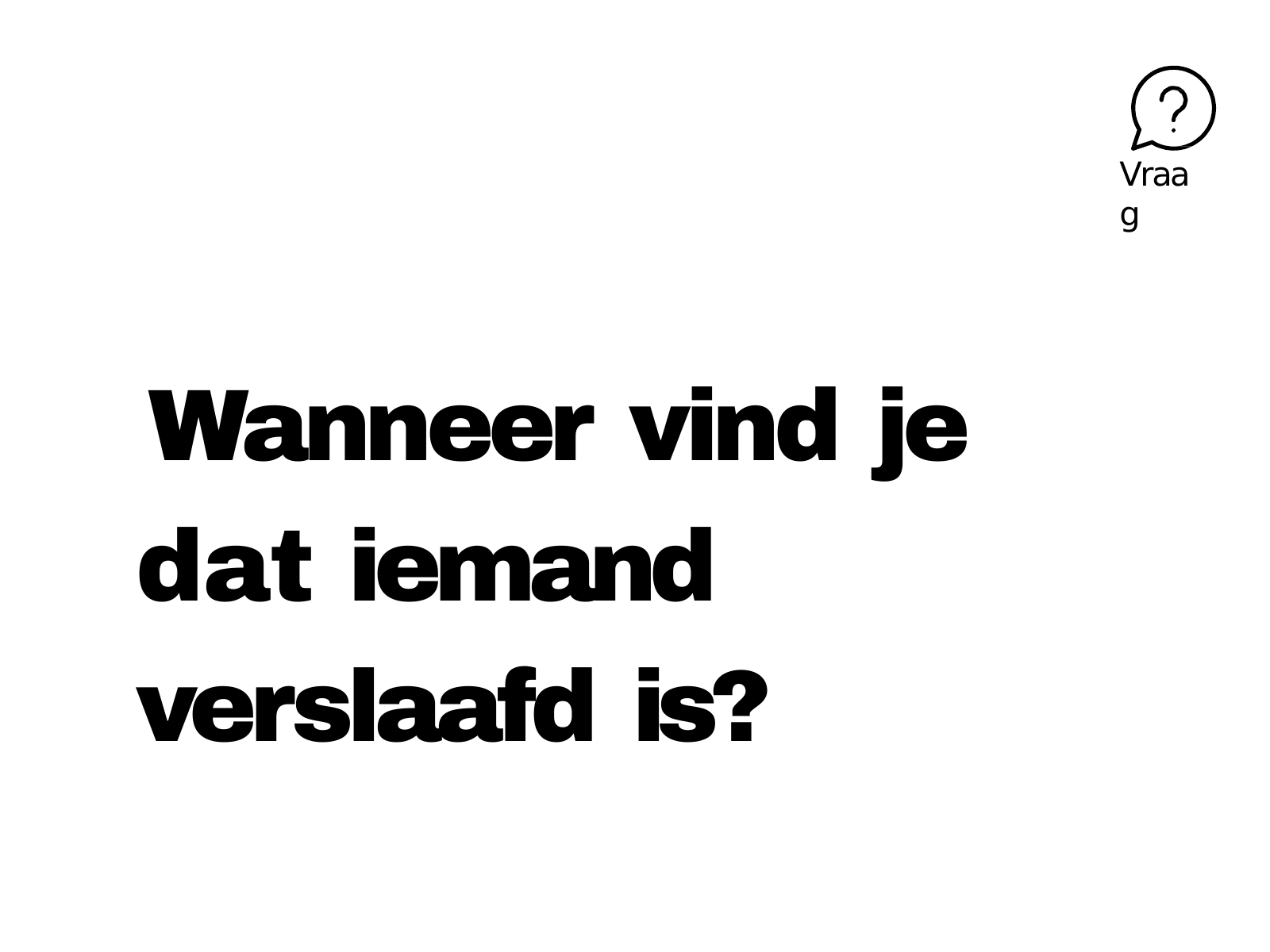

Vraag
Wanneer vind je dat iemand verslaafd is?